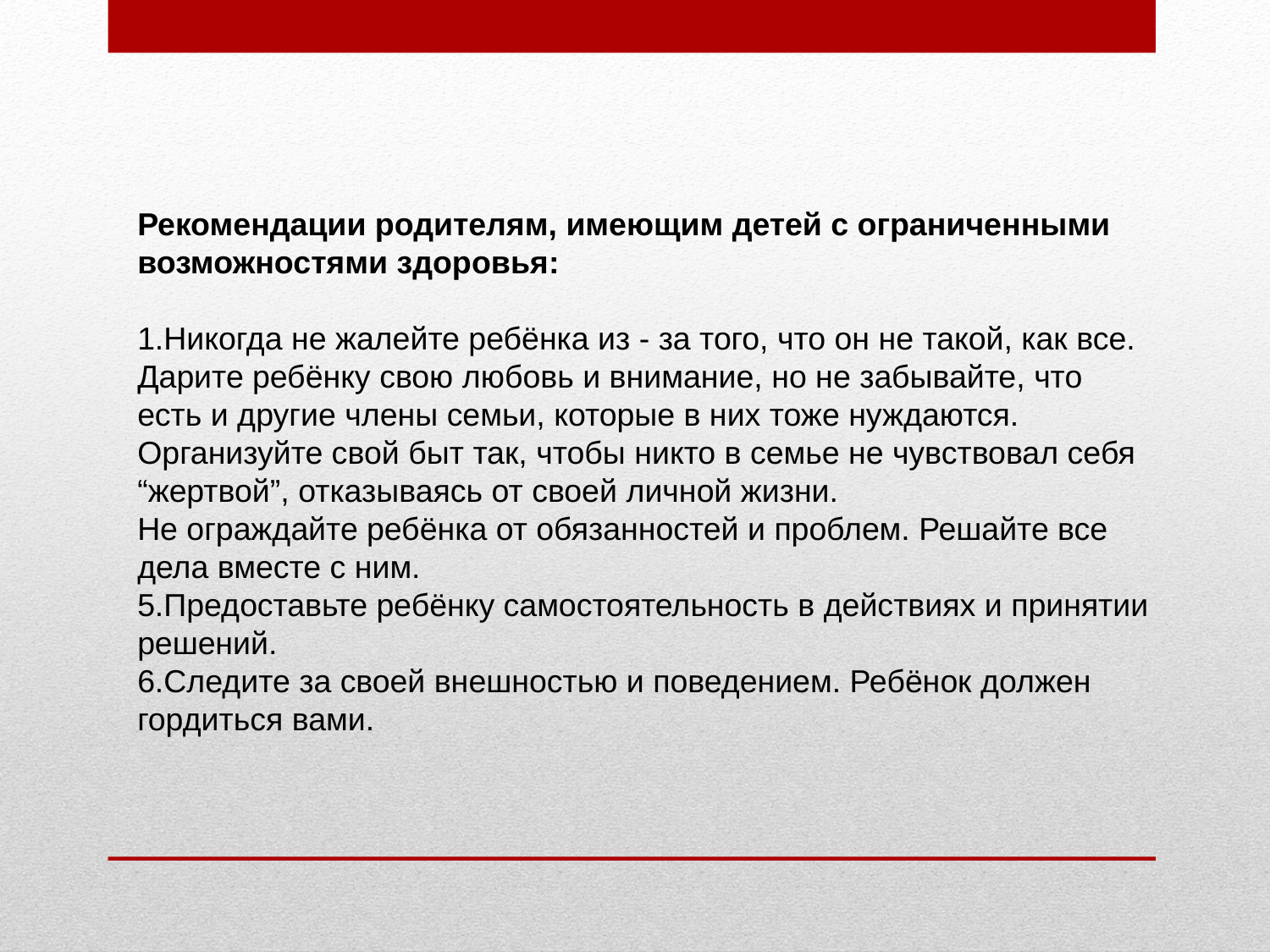

Рекомендации родителям, имеющим детей с ограниченными возможностями здоровья:

1.Никогда не жалейте ребёнка из - за того, что он не такой, как все.
Дарите ребёнку свою любовь и внимание, но не забывайте, что есть и другие члены семьи, которые в них тоже нуждаются.
Организуйте свой быт так, чтобы никто в семье не чувствовал себя “жертвой”, отказываясь от своей личной жизни.
Не ограждайте ребёнка от обязанностей и проблем. Решайте все дела вместе с ним.
5.Предоставьте ребёнку самостоятельность в действиях и принятии решений.
6.Следите за своей внешностью и поведением. Ребёнок должен гордиться вами.